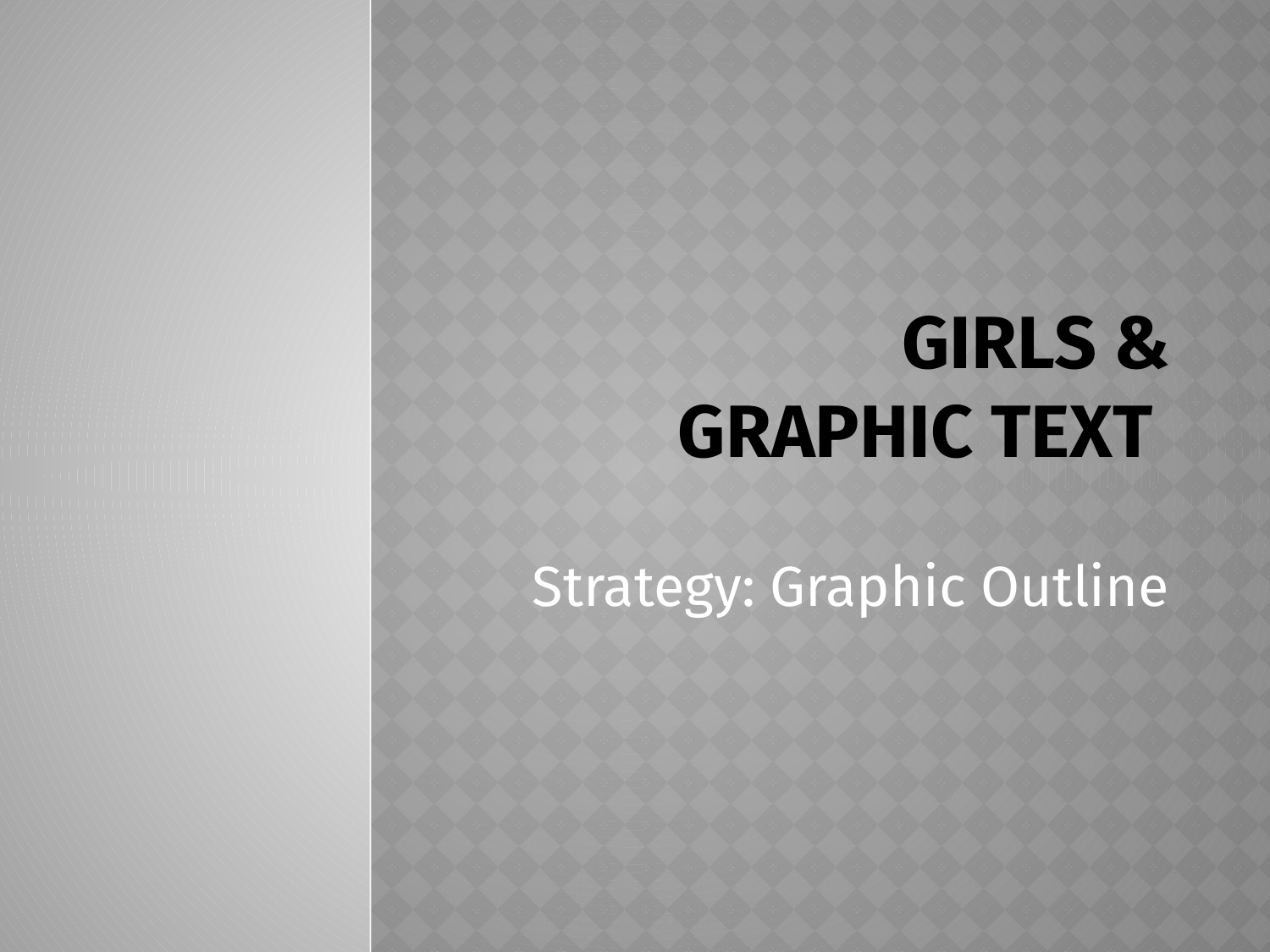

# Girls & Graphic Text
Strategy: Graphic Outline